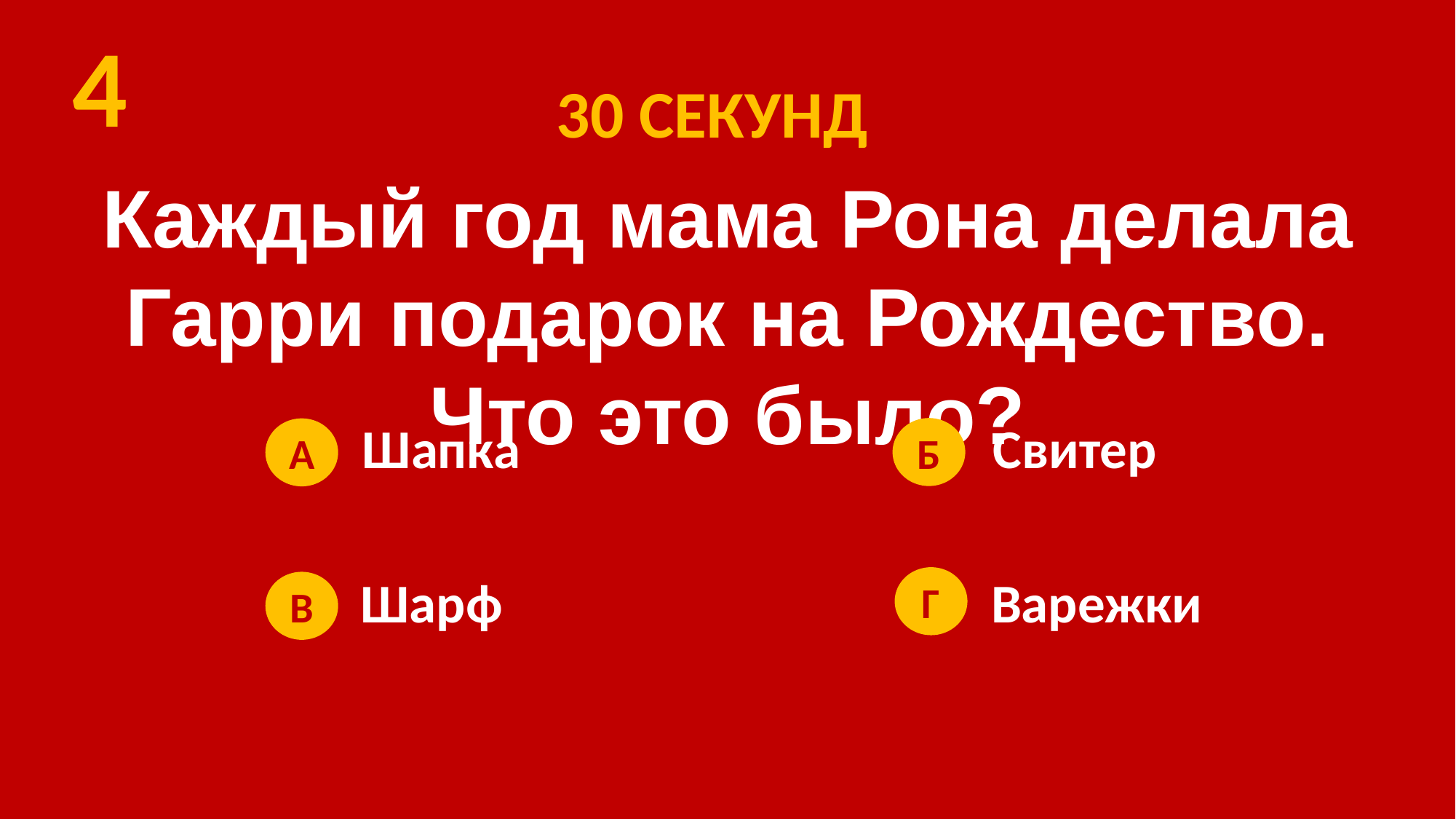

4
30 СЕКУНД
Каждый год мама Рона делала Гарри подарок на Рождество. Что это было?
Шапка
Свитер
Б
А
Шарф
Варежки
Г
В